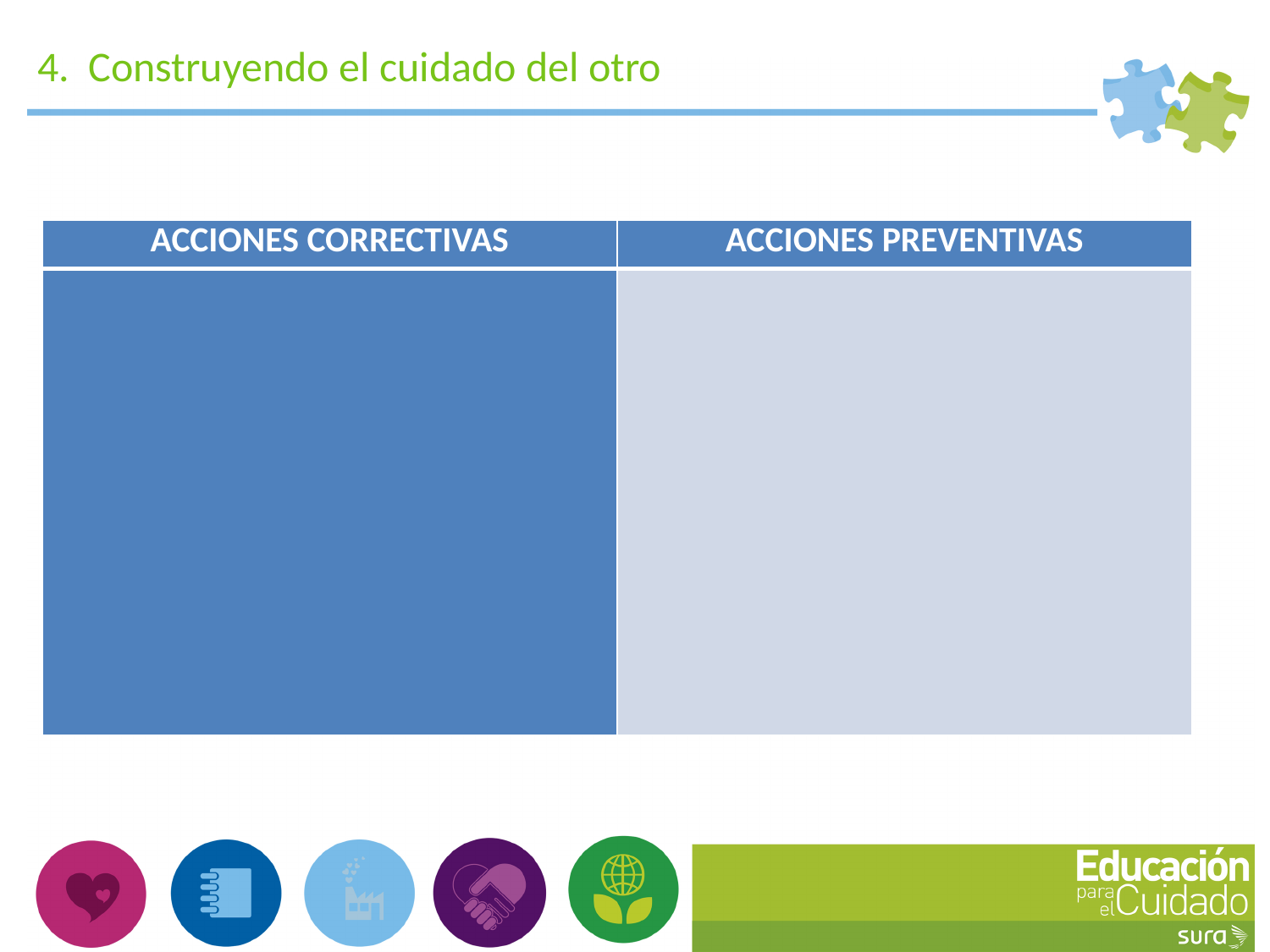

4.  Construyendo el cuidado del otro

| ACCIONES CORRECTIVAS | ACCIONES PREVENTIVAS |
| --- | --- |
|  |  |